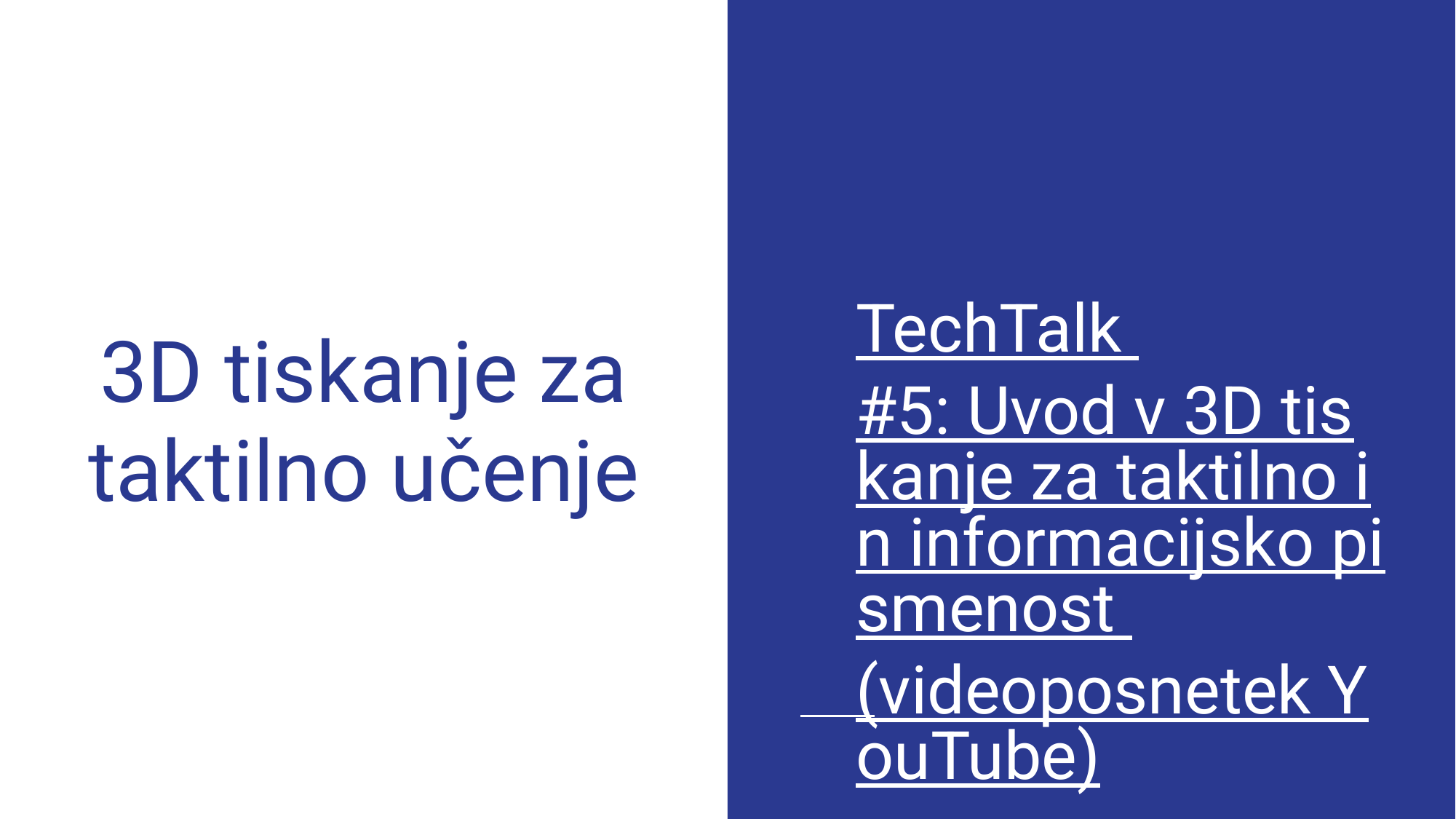

TechTalk #5: Uvod v 3D tiskanje za taktilno in informacijsko pismenost (videoposnetek YouTube)
# 3D tiskanje za taktilno učenje